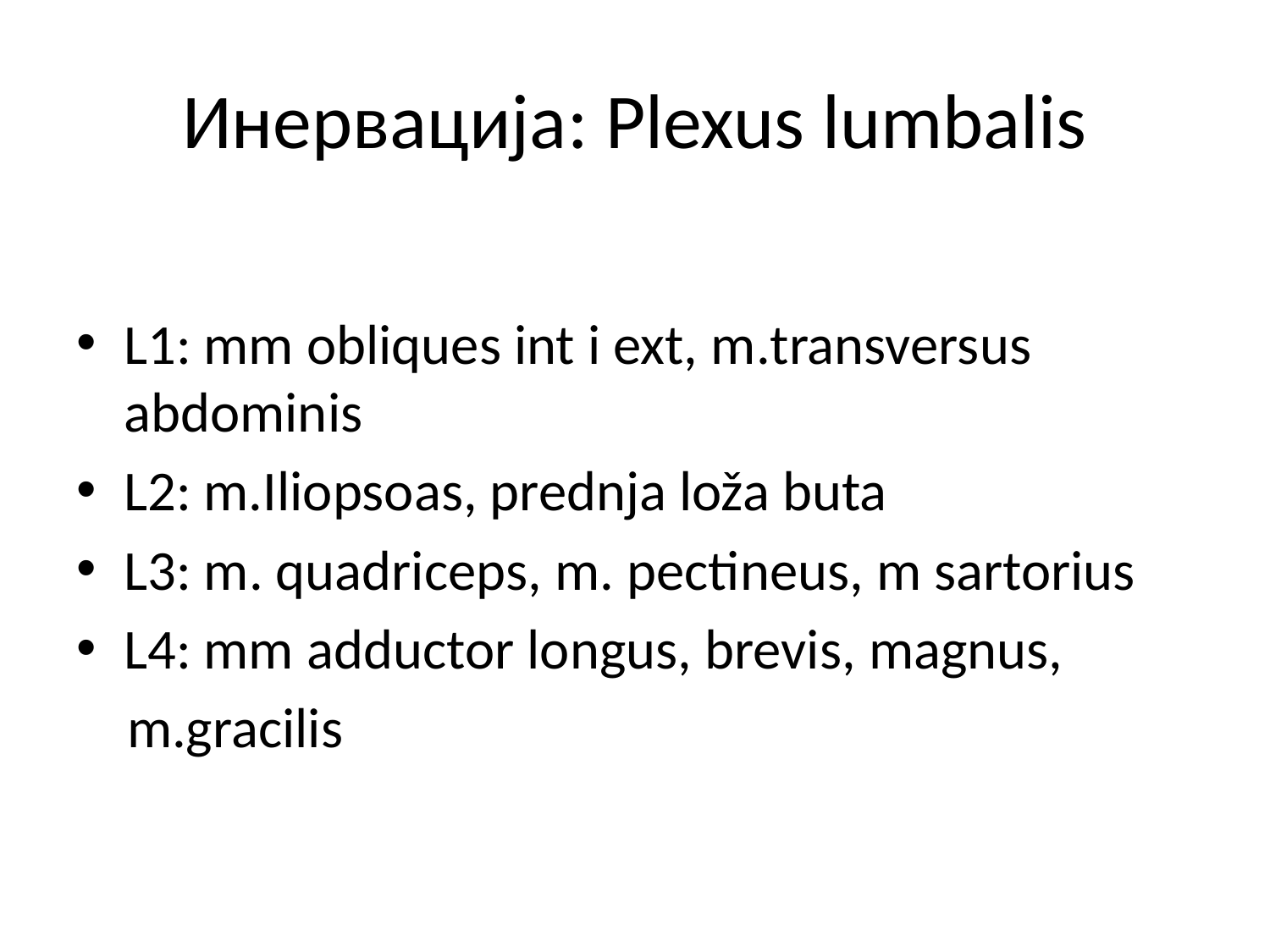

# Инервација: Plexus lumbalis

L1: mm obliques int i ext, m.transversus abdominis
L2: m.Iliopsoas, prednja loža buta
L3: m. quadriceps, m. pectineus, m sartorius
L4: mm adductor longus, brevis, magnus,
    m.gracilis